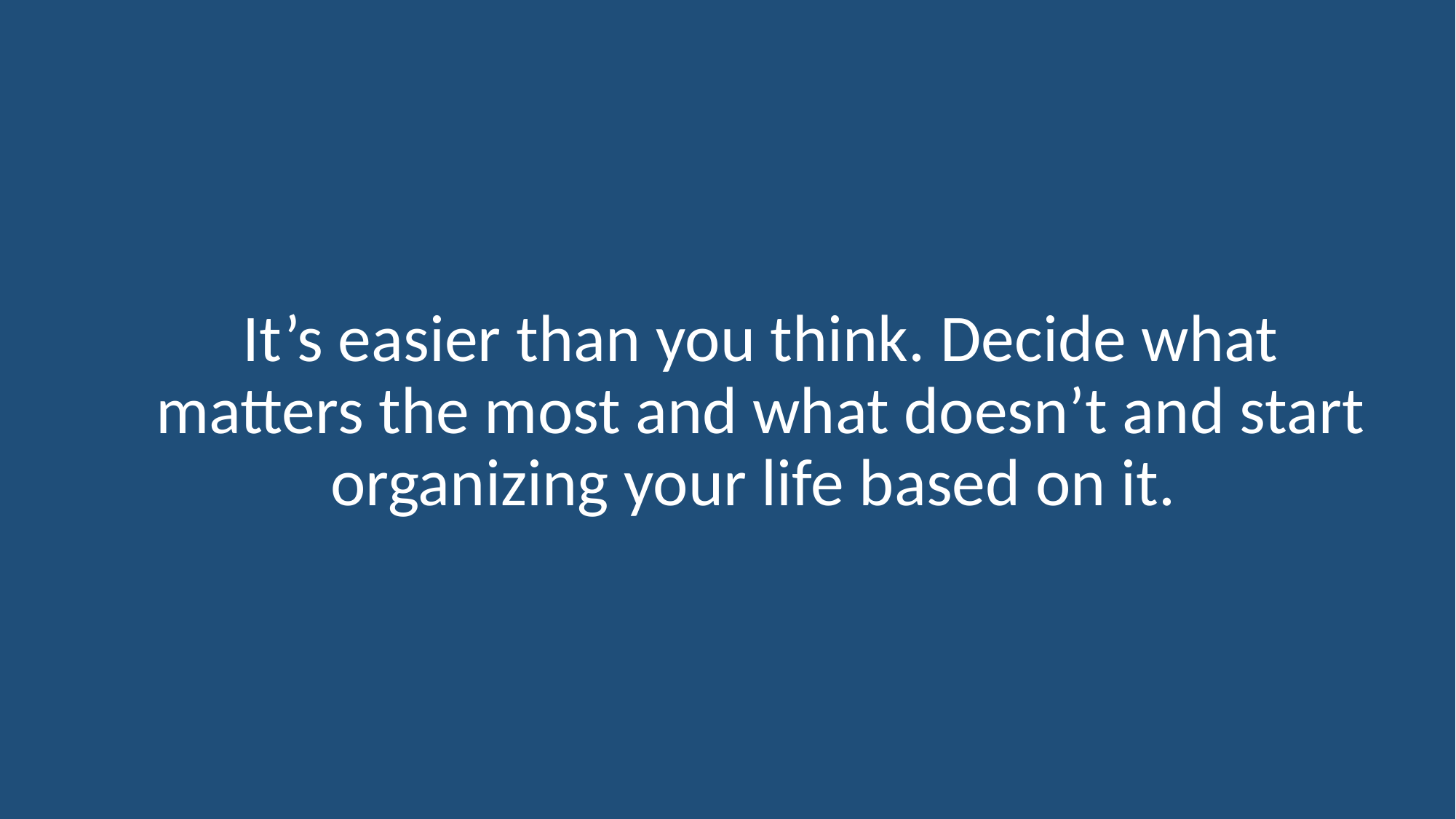

It’s easier than you think. Decide what matters the most and what doesn’t and start organizing your life based on it.